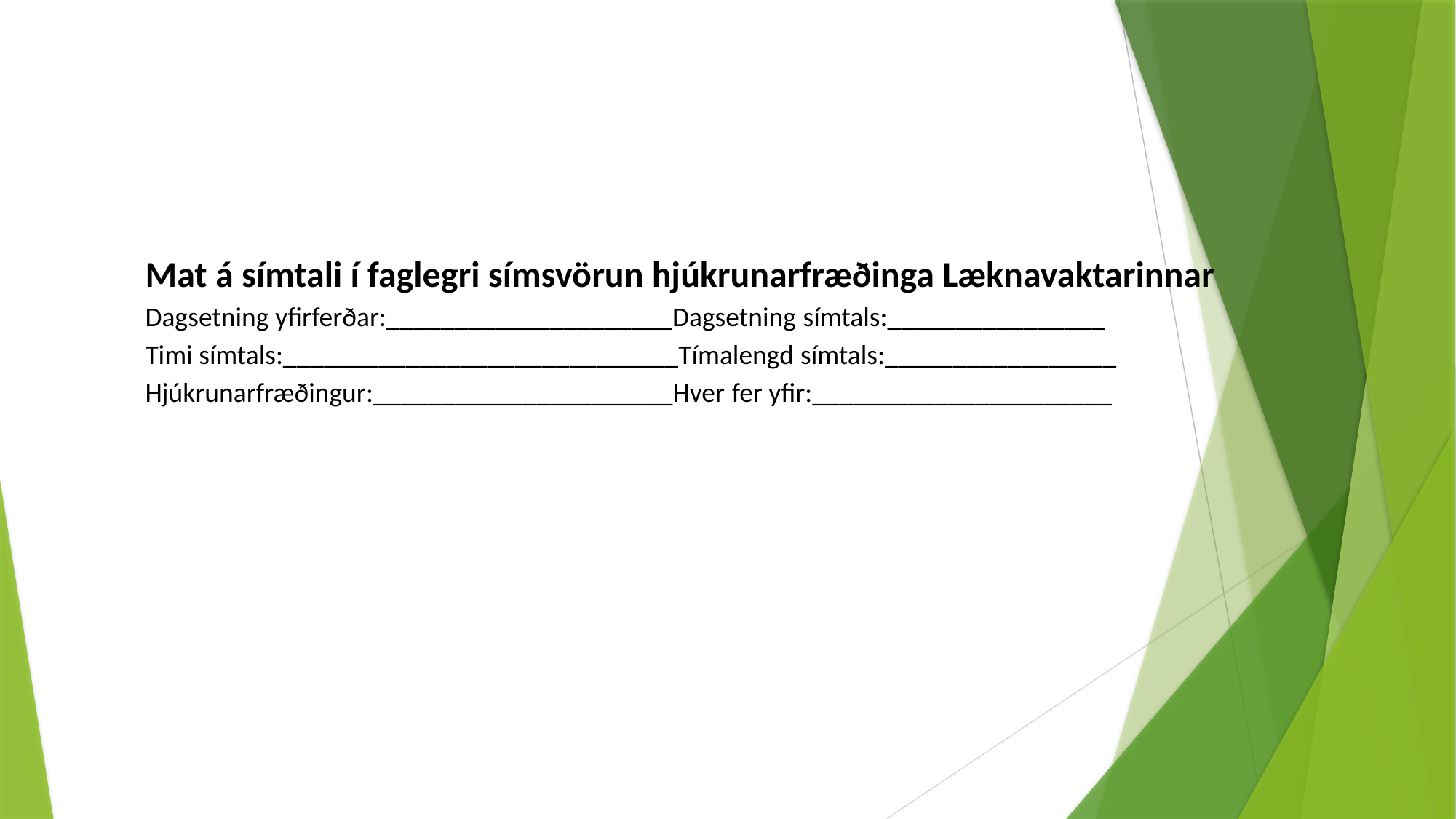

Mat á símtali í faglegri símsvörun hjúkrunarfræðinga Læknavaktarinnar
Dagsetning yfirferðar:_____________________Dagsetning símtals:________________
Timi símtals:_____________________________Tímalengd símtals:_________________
Hjúkrunarfræðingur:______________________Hver fer yfir:______________________